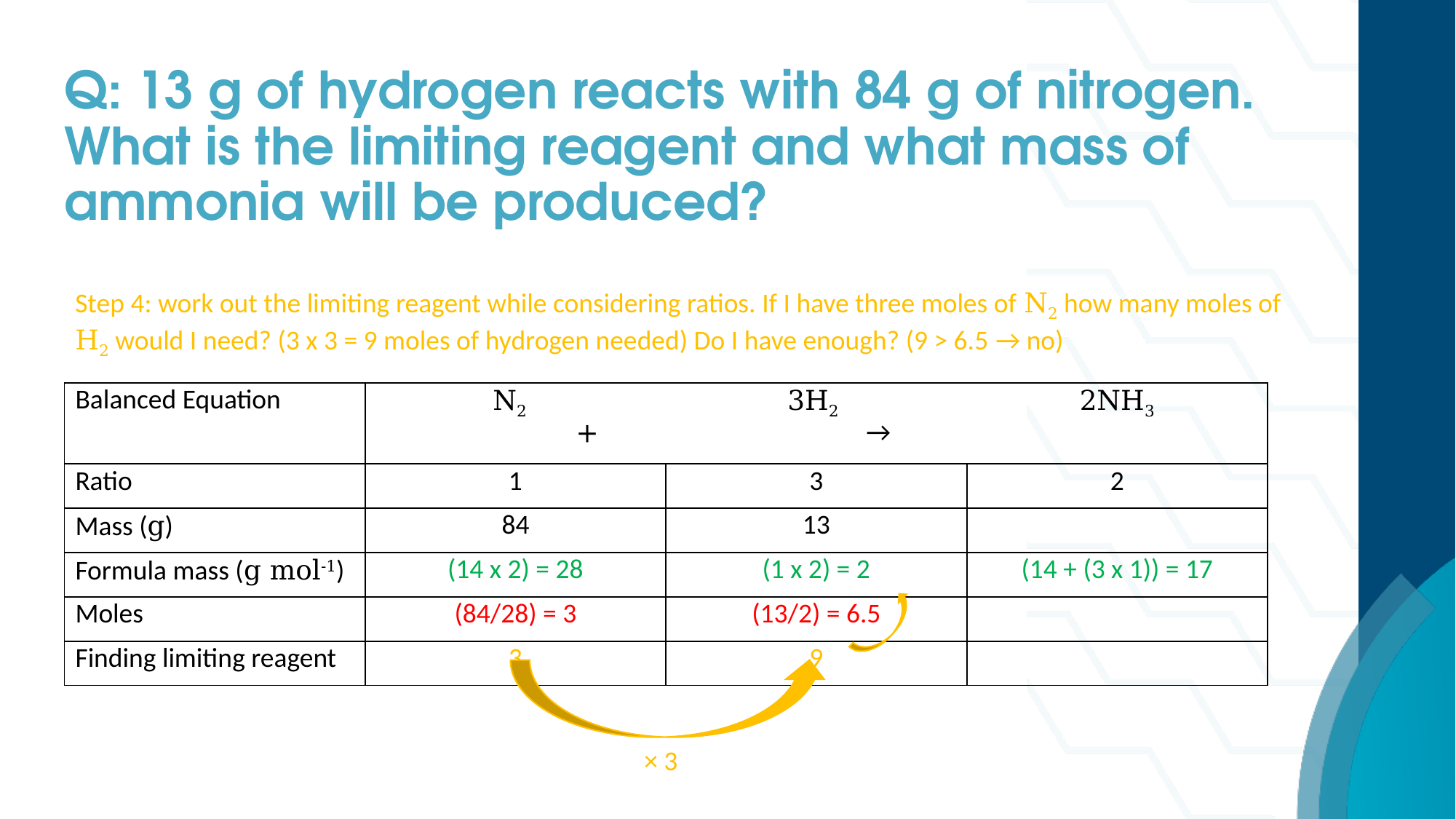

# Q: 13 g of hydrogen reacts with 84 g of nitrogen. What is the limiting reagent and what mass of ammonia will be produced?
Step 4: work out the limiting reagent while considering ratios. If I have three moles of N2 how many moles of H2 would I need? (3 x 3 = 9 moles of hydrogen needed) Do I have enough? (9 > 6.5 → no)
| Balanced Equation | N2 + | 3H2 → | 2NH3 |
| --- | --- | --- | --- |
| Ratio | 1 | 3 | 2 |
| Mass (g) | 84 | 13 |  |
| Formula mass (g mol-1) | (14 x 2) = 28 | (1 x 2) = 2 | (14 + (3 x 1)) = 17 |
| Moles | (84/28) = 3 | (13/2) = 6.5 |  |
| Finding limiting reagent | 3 | 9 |  |

× 3